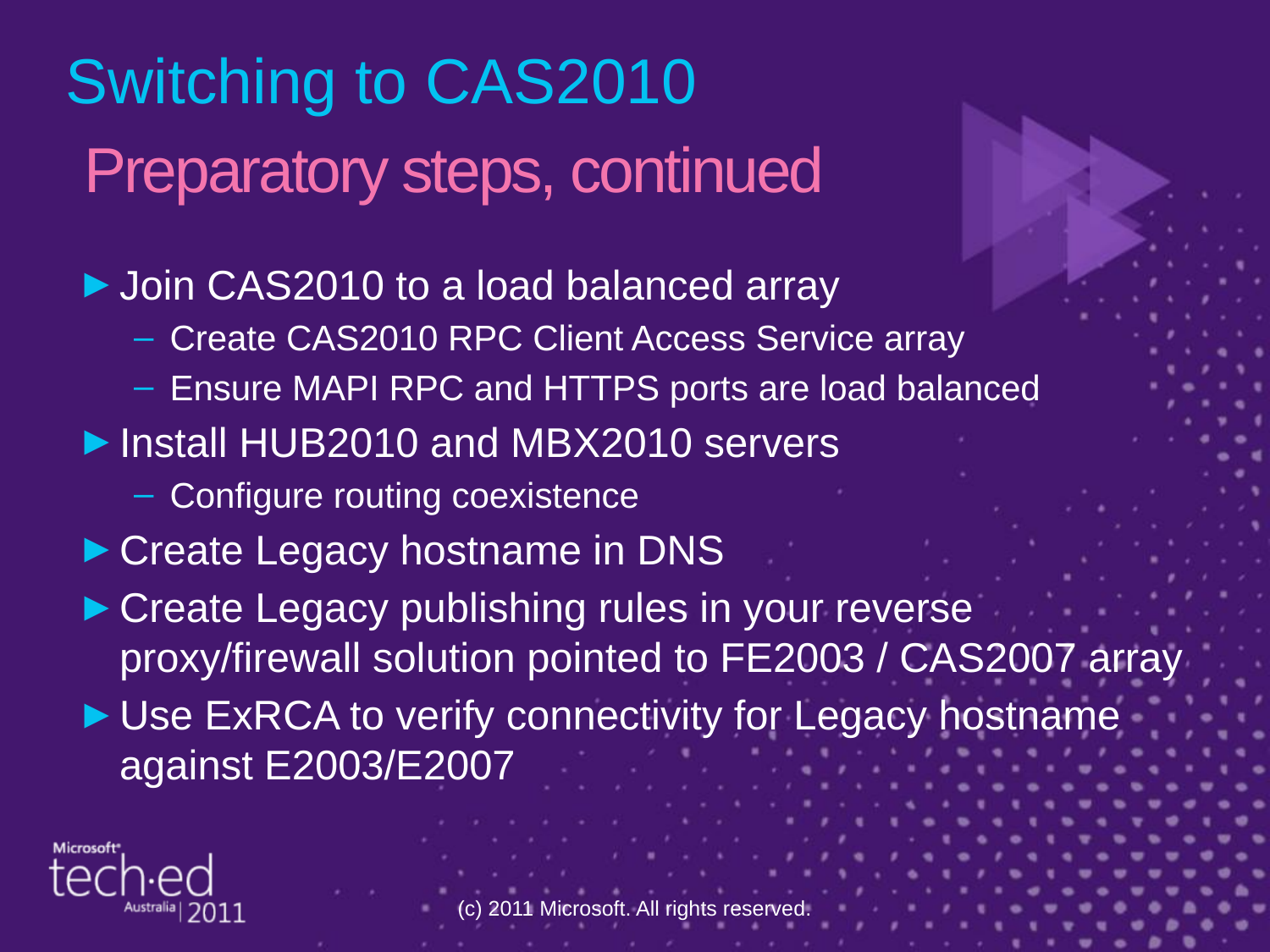

# Switching to CAS2010
Preparatory steps, continued
Join CAS2010 to a load balanced array
Create CAS2010 RPC Client Access Service array
Ensure MAPI RPC and HTTPS ports are load balanced
Install HUB2010 and MBX2010 servers
Configure routing coexistence
Create Legacy hostname in DNS
Create Legacy publishing rules in your reverse proxy/firewall solution pointed to FE2003 / CAS2007 array
Use ExRCA to verify connectivity for Legacy hostname against E2003/E2007

(c) 2011 Microsoft. All rights reserved.